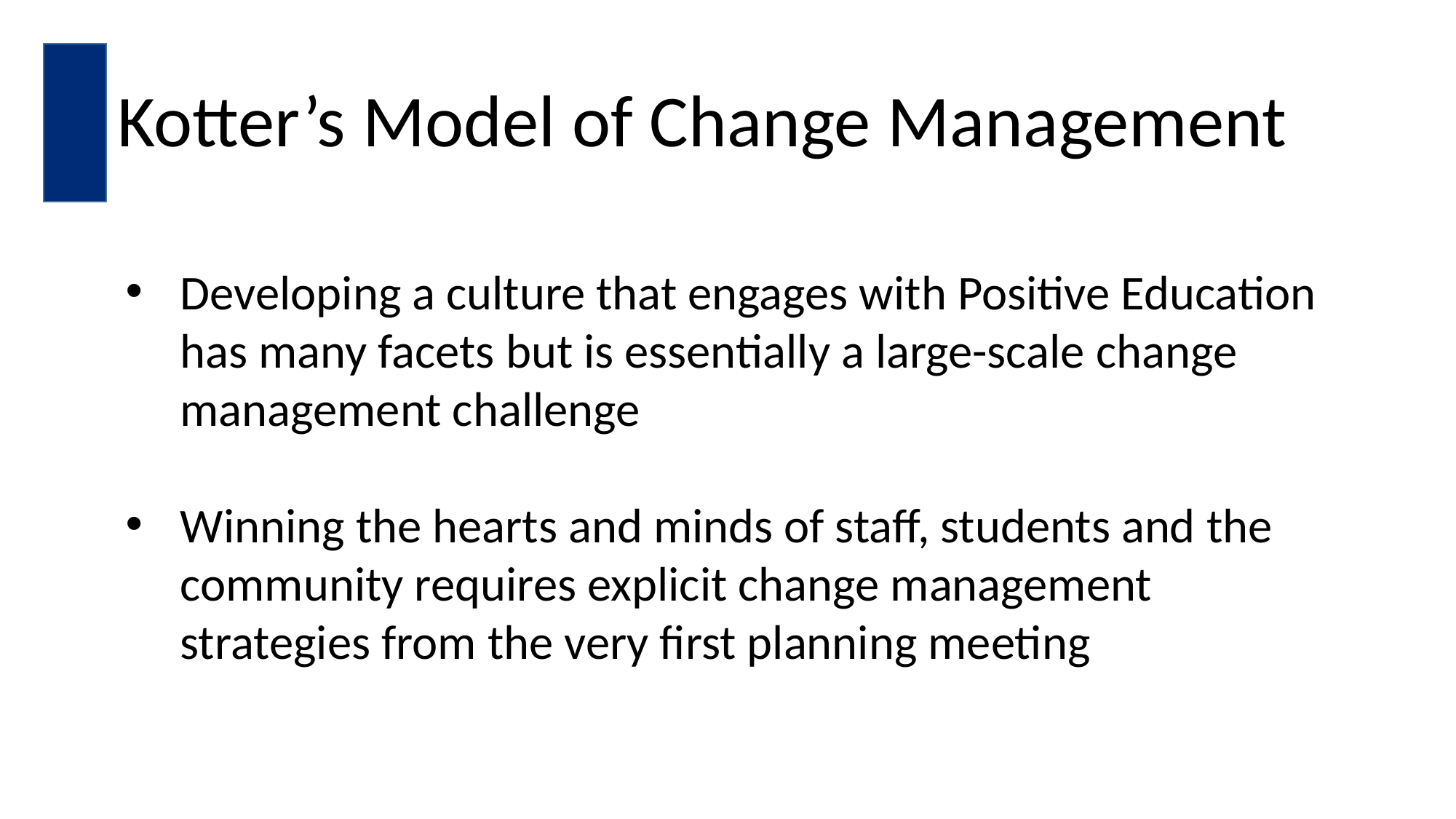

# Kotter’s Model of Change Management
Developing a culture that engages with Positive Education has many facets but is essentially a large-scale change management challenge

Winning the hearts and minds of staff, students and the community requires explicit change management strategies from the very first planning meeting